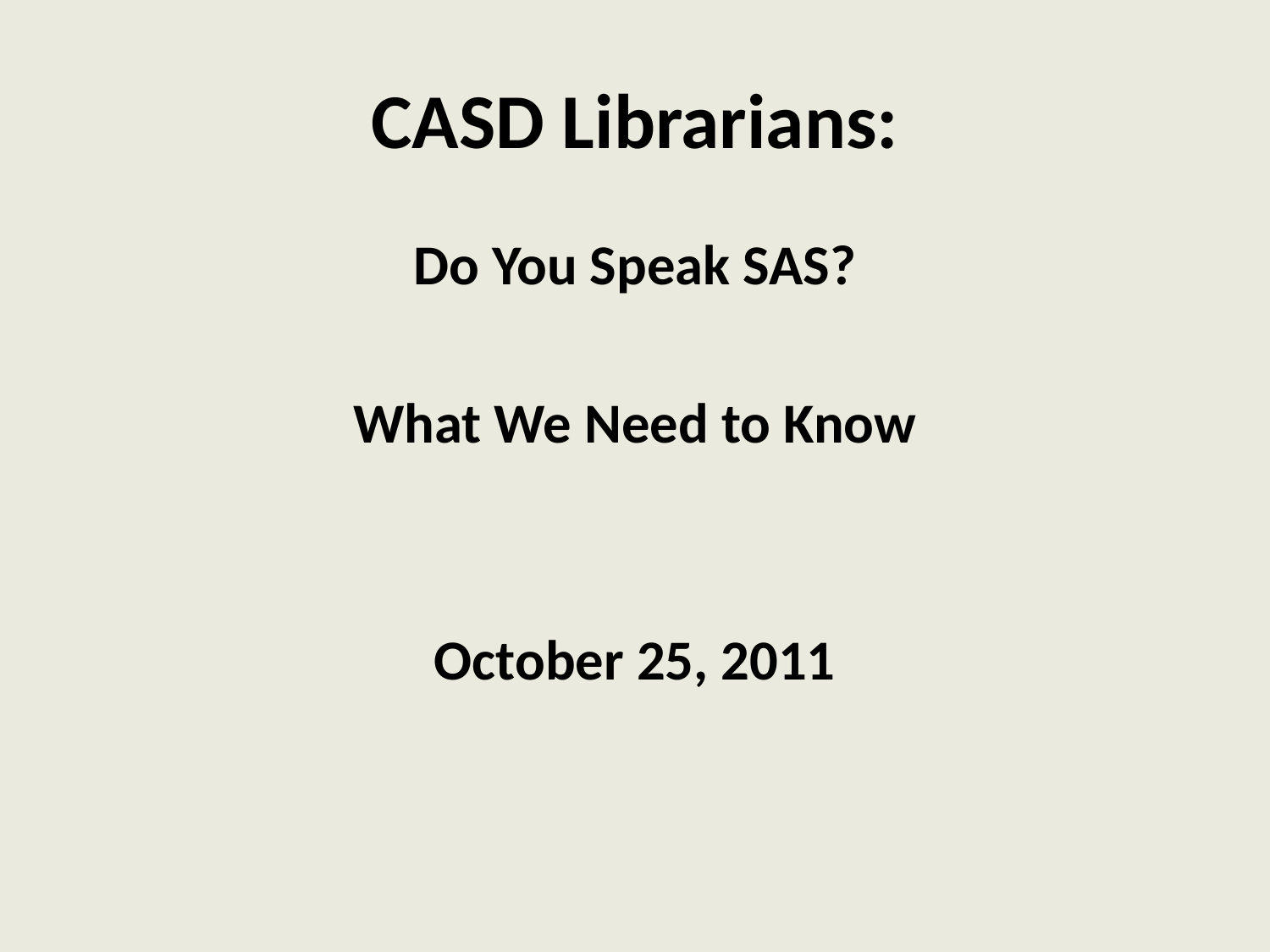

# CASD Librarians:
Do You Speak SAS?

What We Need to Know

October 25, 2011